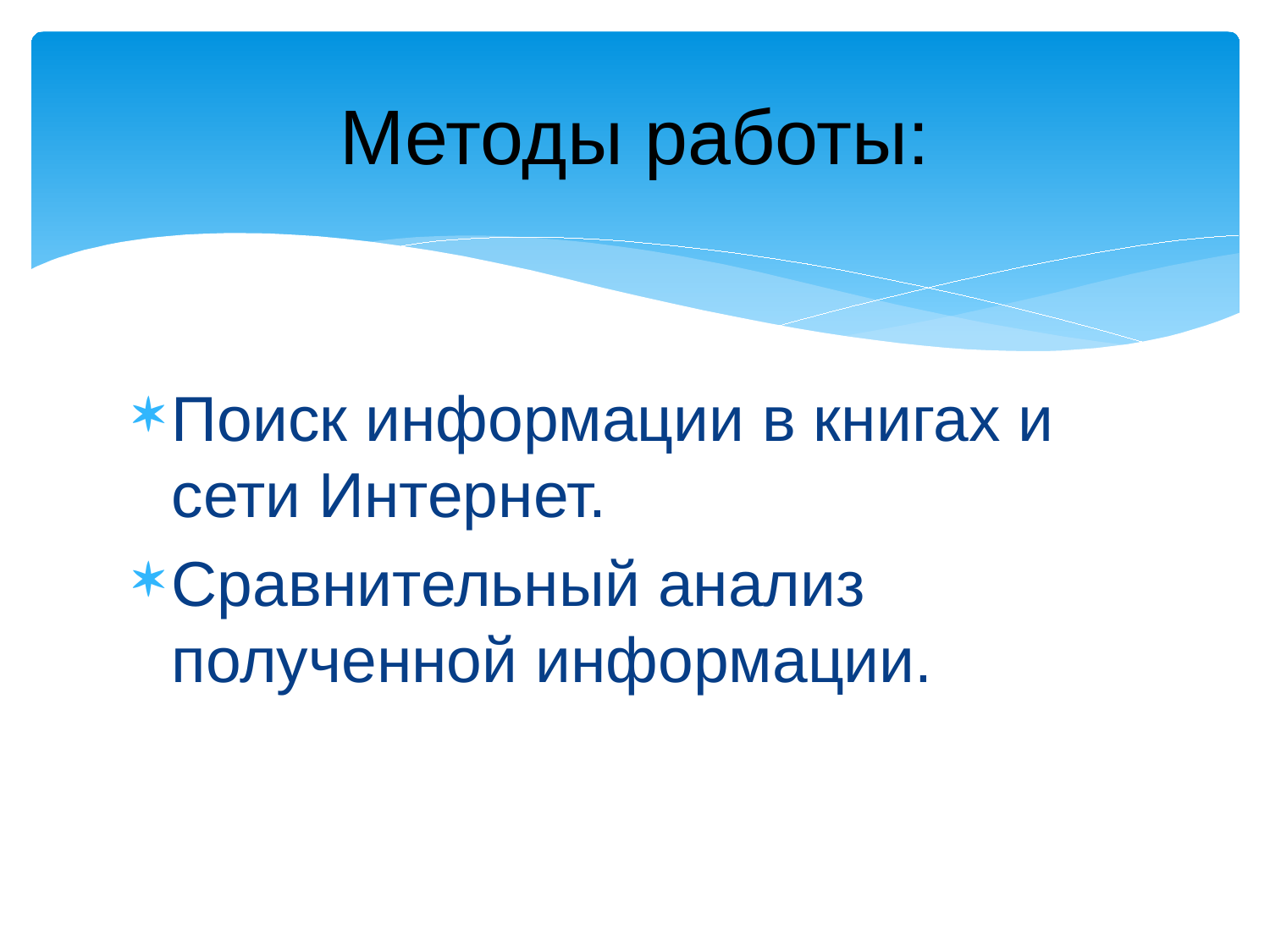

# Методы работы:
Поиск информации в книгах и сети Интернет.
Сравнительный анализ полученной информации.